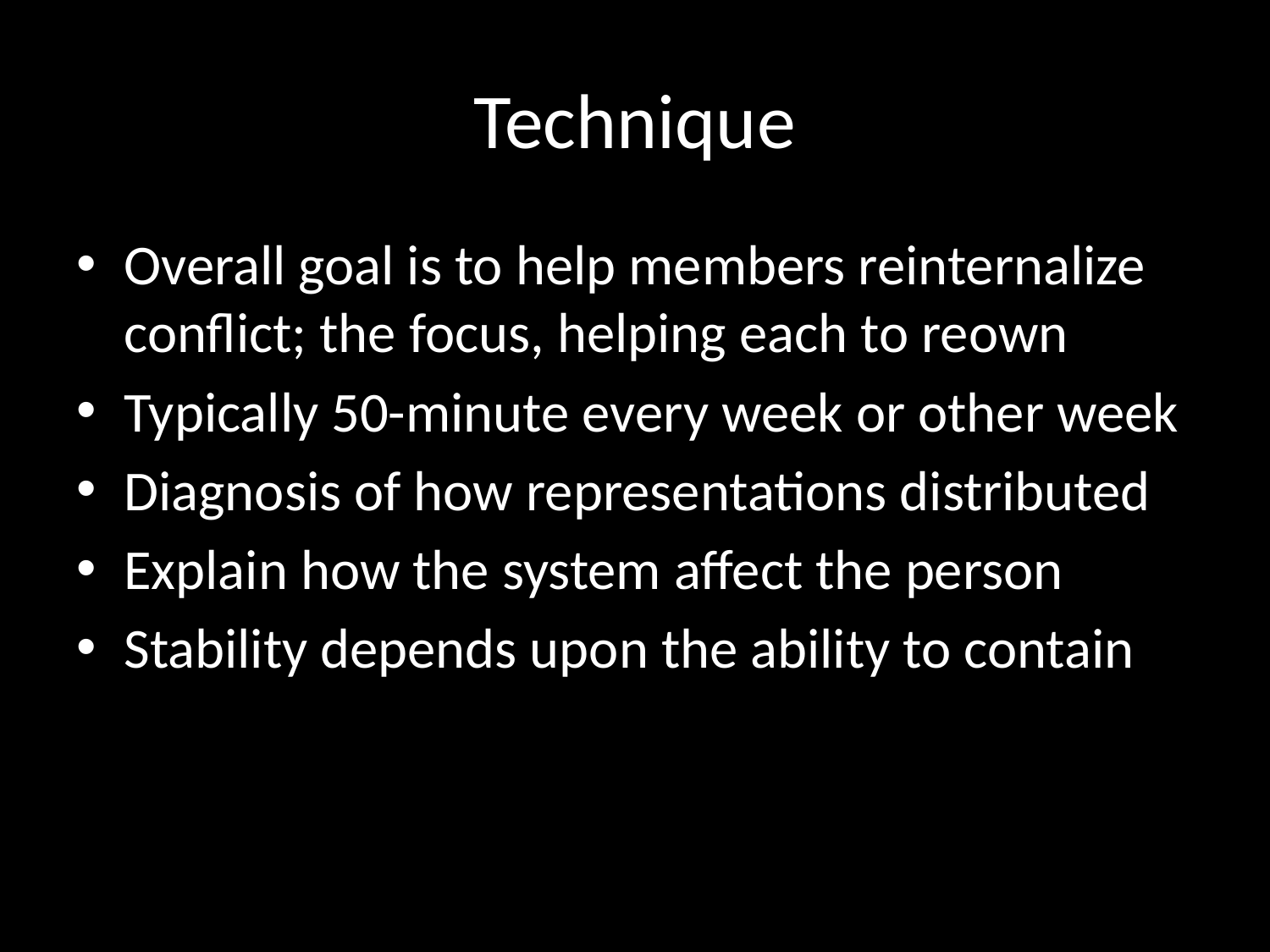

# Technique
Overall goal is to help members reinternalize conflict; the focus, helping each to reown
Typically 50-minute every week or other week
Diagnosis of how representations distributed
Explain how the system affect the person
Stability depends upon the ability to contain